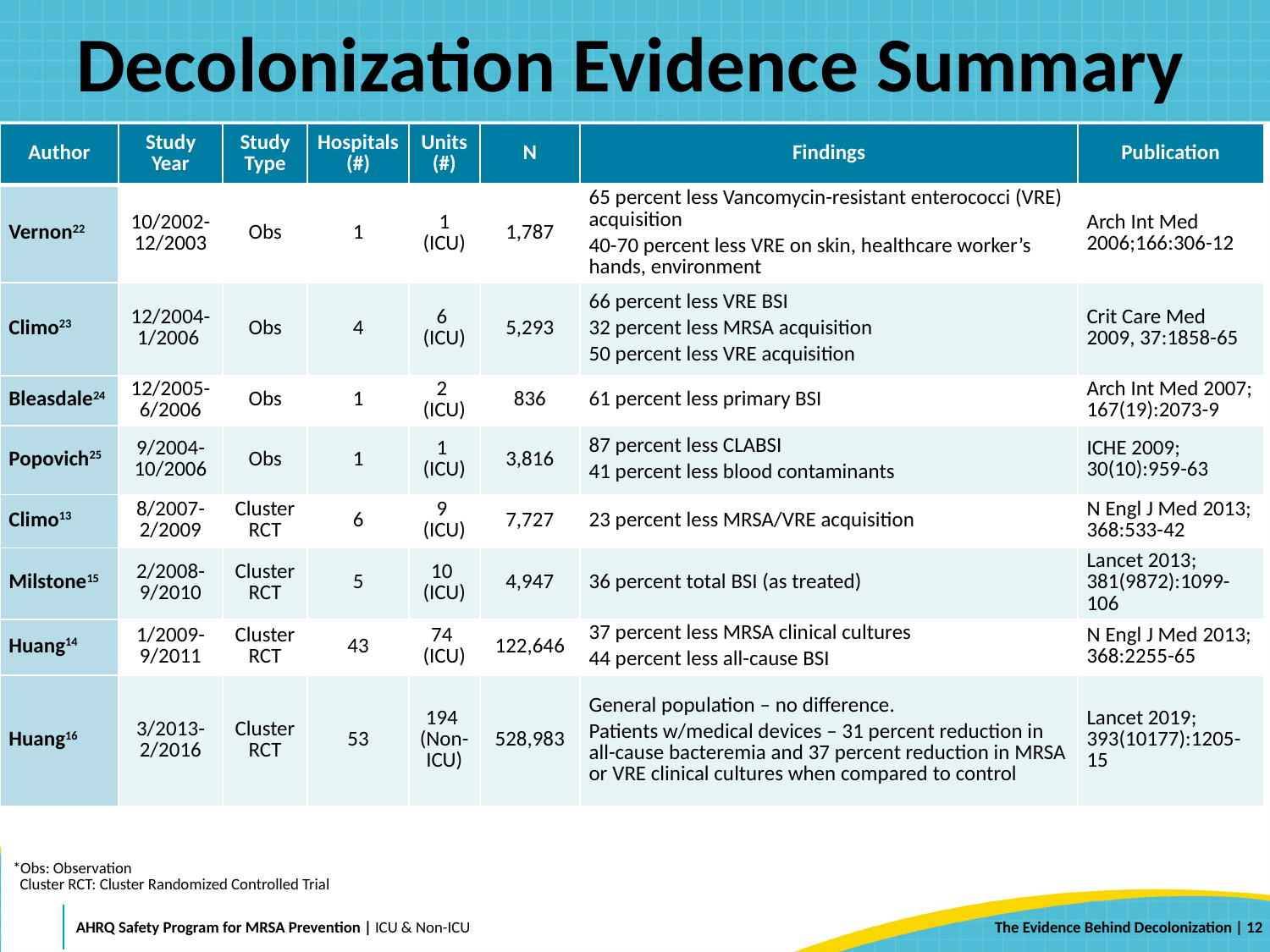

# Decolonization Evidence Summary
| Author | Study Year | Study Type | Hospitals (#) | Units (#) | N | Findings | Publication |
| --- | --- | --- | --- | --- | --- | --- | --- |
| Vernon22 | 10/2002-12/2003 | Obs | 1 | 1 (ICU) | 1,787 | 65 percent less Vancomycin-resistant enterococci (VRE) acquisition 40-70 percent less VRE on skin, healthcare worker’s hands, environment | Arch Int Med 2006;166:306-12 |
| Climo23 | 12/2004-1/2006 | Obs | 4 | 6 (ICU) | 5,293 | 66 percent less VRE BSI 32 percent less MRSA acquisition 50 percent less VRE acquisition | Crit Care Med 2009, 37:1858-65 |
| Bleasdale24 | 12/2005-6/2006 | Obs | 1 | 2 (ICU) | 836 | 61 percent less primary BSI | Arch Int Med 2007; 167(19):2073-9 |
| Popovich25 | 9/2004-10/2006 | Obs | 1 | 1 (ICU) | 3,816 | 87 percent less CLABSI 41 percent less blood contaminants | ICHE 2009; 30(10):959-63 |
| Climo13 | 8/2007-2/2009 | Cluster RCT | 6 | 9 (ICU) | 7,727 | 23 percent less MRSA/VRE acquisition | N Engl J Med 2013; 368:533-42 |
| Milstone15 | 2/2008-9/2010 | Cluster RCT | 5 | 10 (ICU) | 4,947 | 36 percent total BSI (as treated) | Lancet 2013; 381(9872):1099-106 |
| Huang14 | 1/2009-9/2011 | Cluster RCT | 43 | 74 (ICU) | 122,646 | 37 percent less MRSA clinical cultures 44 percent less all-cause BSI | N Engl J Med 2013; 368:2255-65 |
| Huang16 | 3/2013-2/2016 | Cluster RCT | 53 | 194 (Non-ICU) | 528,983 | General population – no difference. Patients w/medical devices – 31 percent reduction in all-cause bacteremia and 37 percent reduction in MRSA or VRE clinical cultures when compared to control | Lancet 2019; 393(10177):1205-15 |
*Obs: Observation
  Cluster RCT: Cluster Randomized Controlled Trial
 | 12